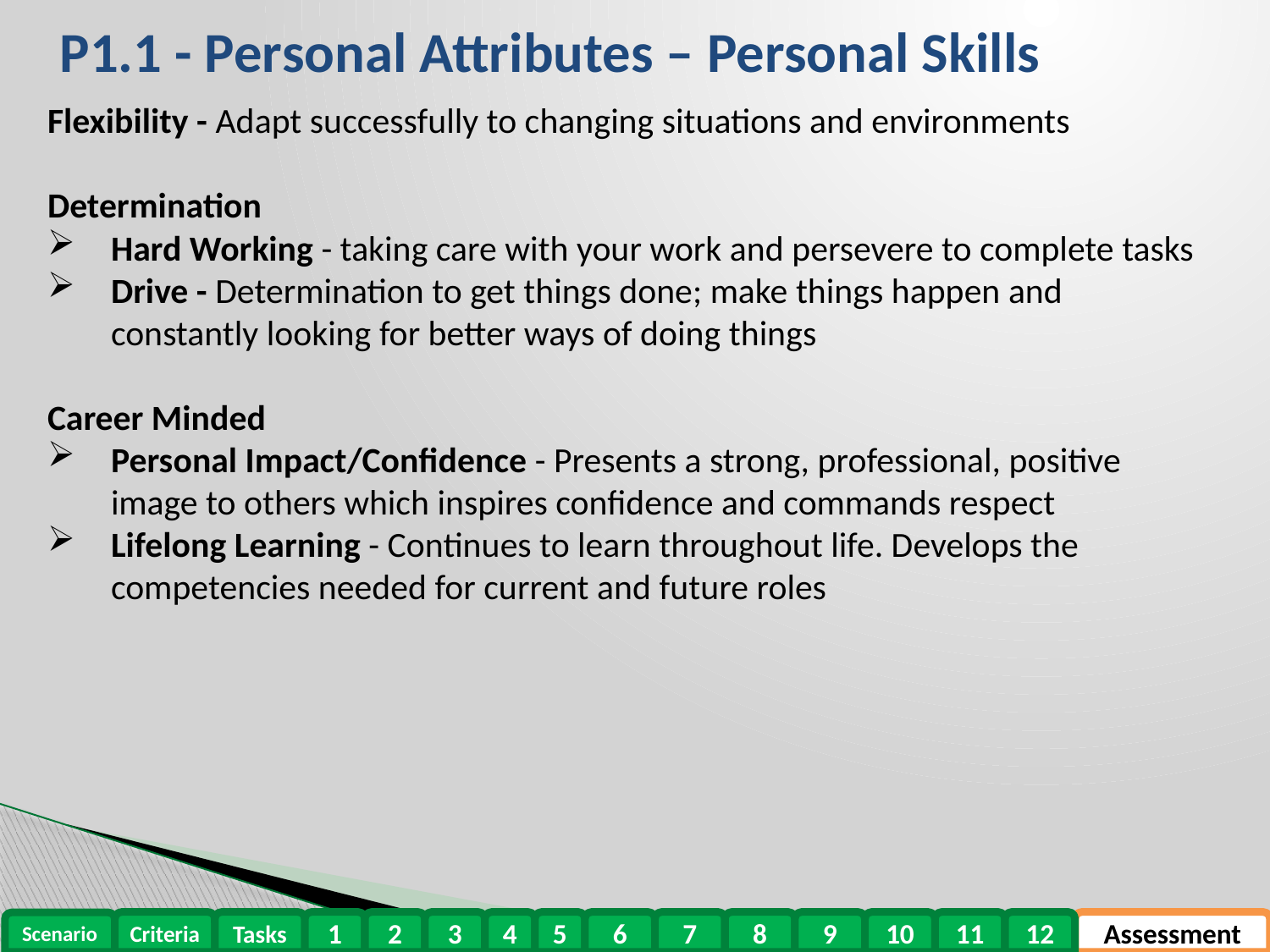

P1.1 - Personal Attributes – Personal Skills
Flexibility - Adapt successfully to changing situations and environments

Determination
Hard Working - taking care with your work and persevere to complete tasks
Drive - Determination to get things done; make things happen and constantly looking for better ways of doing things

Career Minded
Personal Impact/Confidence - Presents a strong, professional, positive image to others which inspires confidence and commands respect
Lifelong Learning - Continues to learn throughout life. Develops the competencies needed for current and future roles